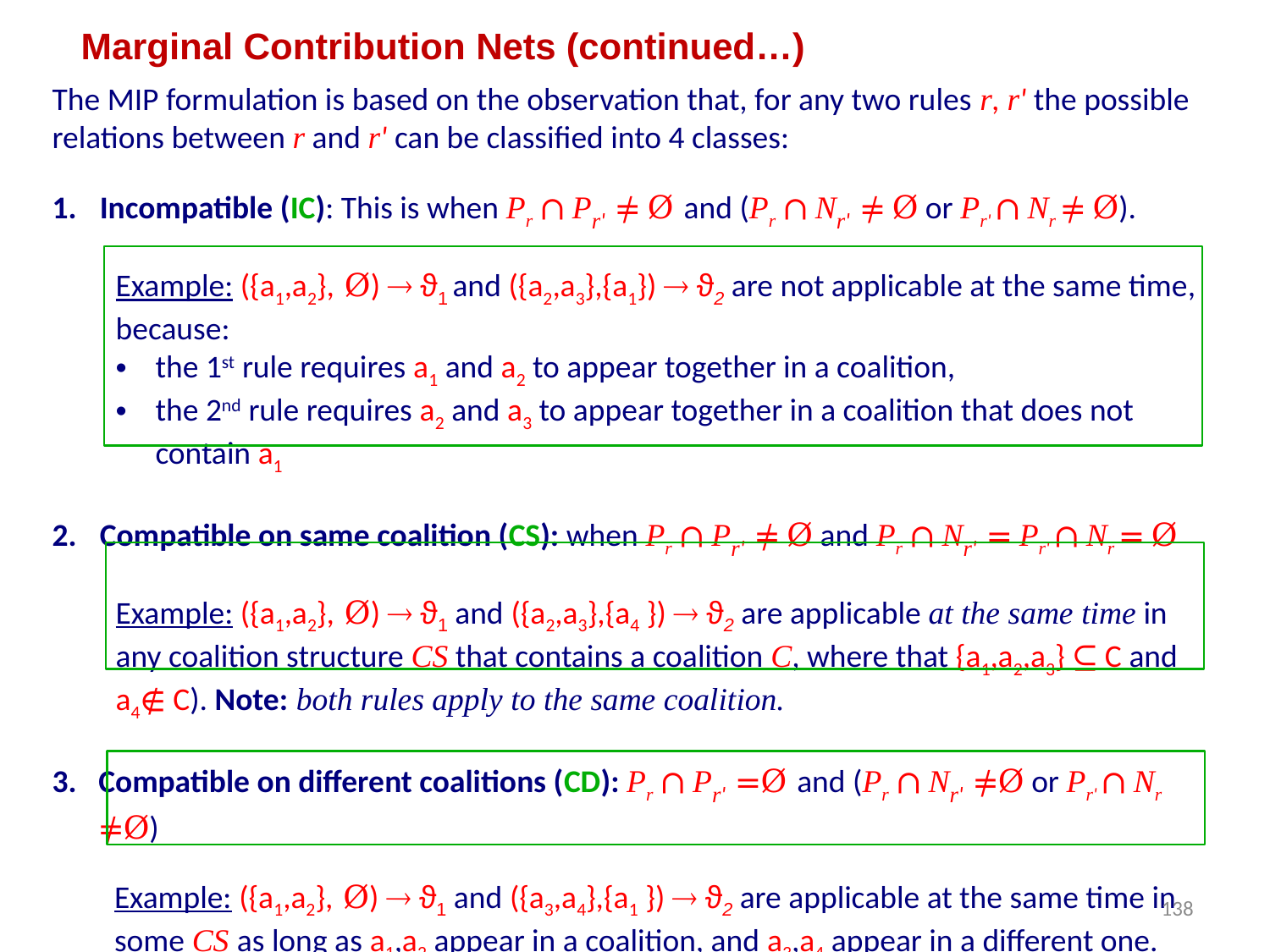

Marginal Contribution Nets (continued…)
The MIP formulation is based on the observation that, for any two rules r, r' the possible relations between r and r' can be classified into 4 classes:

Incompatible (IC): This is when Pr ∩ Pr' ≠ Ø and (Pr ∩ Nr' ≠ Ø or Pr' ∩ Nr ≠ Ø).

Example: ({a1,a2}, Ø) → ϑ1 and ({a2,a3},{a1}) → ϑ2 are not applicable at the same time, because:
the 1st rule requires a1 and a2 to appear together in a coalition,
the 2nd rule requires a2 and a3 to appear together in a coalition that does not contain a1

Compatible on same coalition (CS): when Pr ∩ Pr' ≠ Ø and Pr ∩ Nr' = Pr' ∩ Nr = Ø

Example: ({a1,a2}, Ø) → ϑ1 and ({a2,a3},{a4 }) → ϑ2 are applicable at the same time in any coalition structure CS that contains a coalition C, where that {a1,a2,a3} ⊆ C and a4∉ C). Note: both rules apply to the same coalition.

Compatible on different coalitions (CD): Pr ∩ Pr' =Ø and (Pr ∩ Nr' ≠Ø or Pr' ∩ Nr ≠Ø)

Example: ({a1,a2}, Ø) → ϑ1 and ({a3,a4},{a1 }) → ϑ2 are applicable at the same time in some CS as long as a1,a2 appear in a coalition, and a3,a4 appear in a different one.

Independent (ID): This is when Pr ∩ Pr' = Pr ∩ Nr' = Pr' ∩ Nr = Ø

138